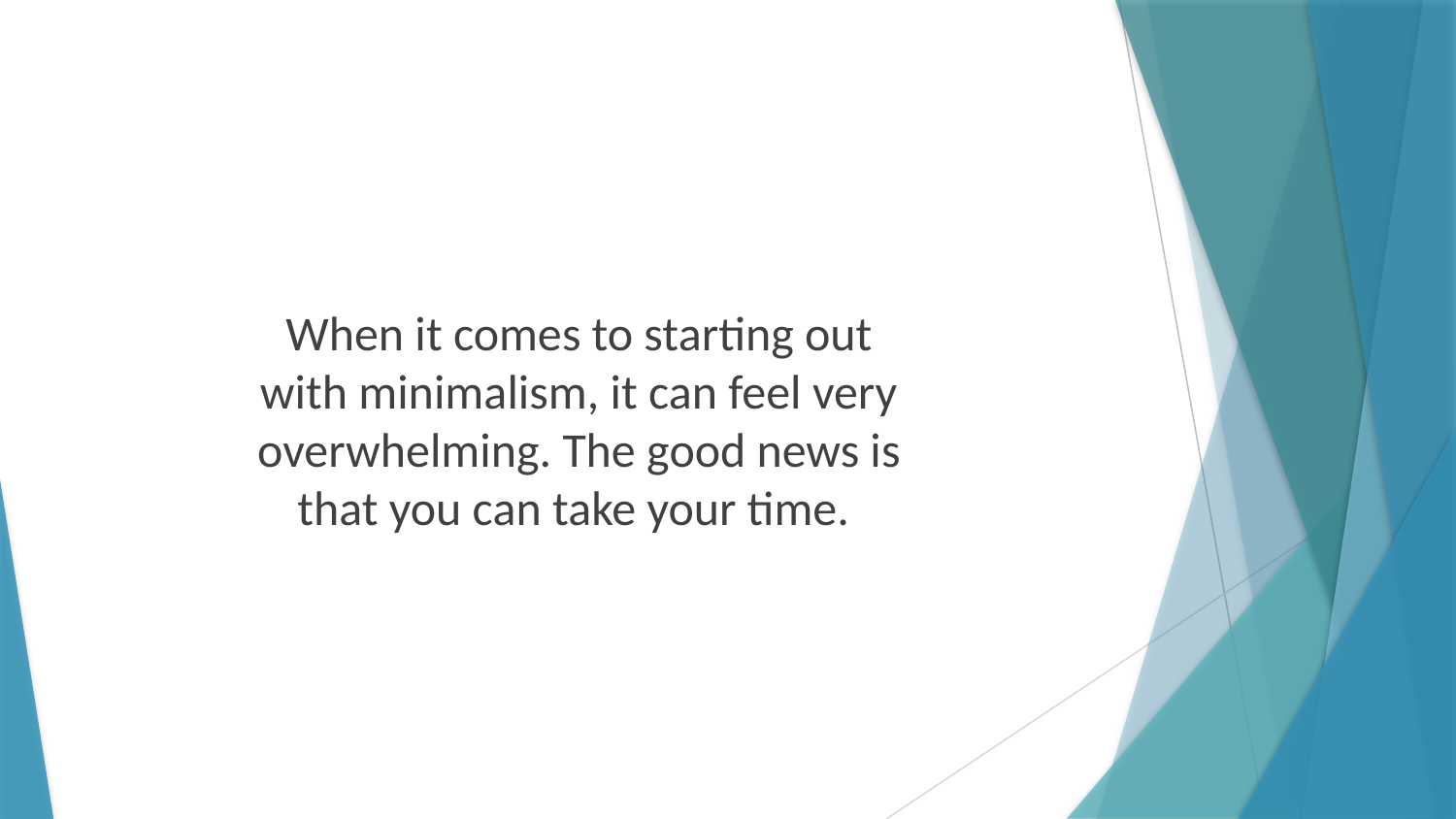

When it comes to starting out with minimalism, it can feel very overwhelming. The good news is that you can take your time.